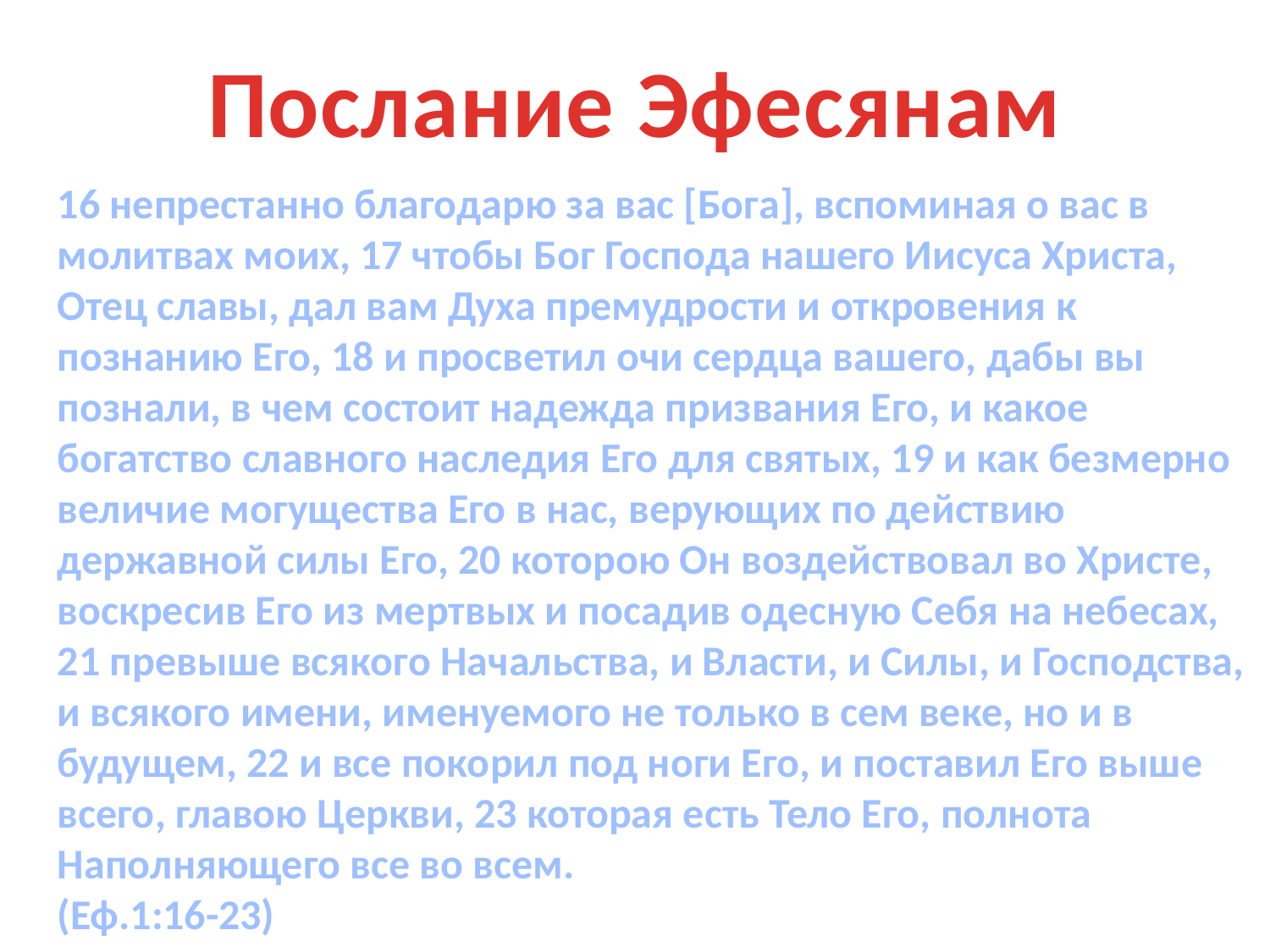

Послание Эфесянам
16 непрестанно благодарю за вас [Бога], вспоминая о вас в молитвах моих, 17 чтобы Бог Господа нашего Иисуса Христа, Отец славы, дал вам Духа премудрости и откровения к познанию Его, 18 и просветил очи сердца вашего, дабы вы познали, в чем состоит надежда призвания Его, и какое богатство славного наследия Его для святых, 19 и как безмерно величие могущества Его в нас, верующих по действию державной силы Его, 20 которою Он воздействовал во Христе, воскресив Его из мертвых и посадив одесную Себя на небесах,
21 превыше всякого Начальства, и Власти, и Силы, и Господства, и всякого имени, именуемого не только в сем веке, но и в будущем, 22 и все покорил под ноги Его, и поставил Его выше всего, главою Церкви, 23 которая есть Тело Его, полнота Наполняющего все во всем.
(Еф.1:16-23)